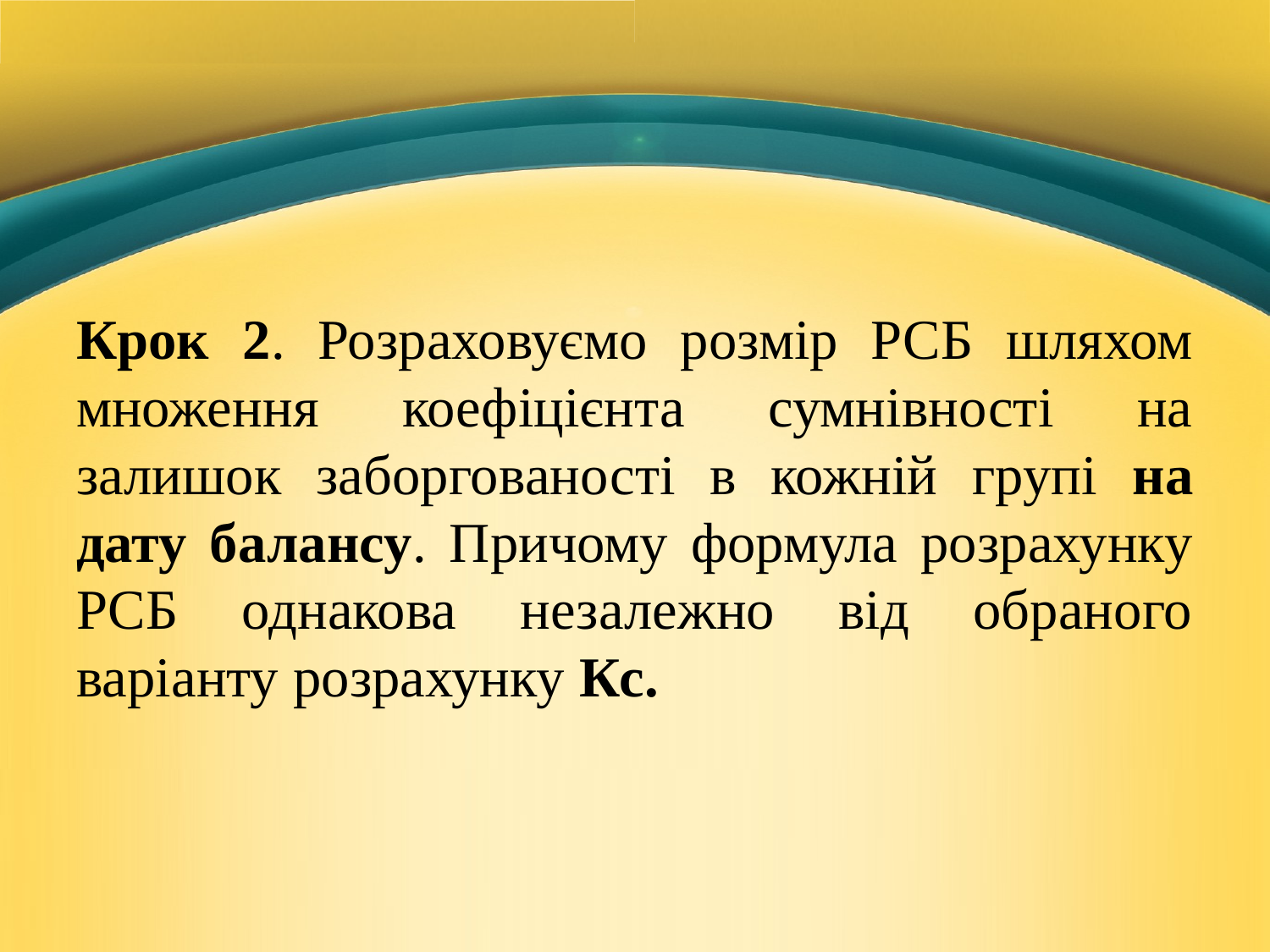

Крок 2. Розраховуємо розмір РСБ шляхом множення коефіцієнта сумнівності на залишок заборгованості в кожній групі на дату балансу. Причому формула розрахунку РСБ однакова незалежно від обраного варіанту розрахунку Кс.